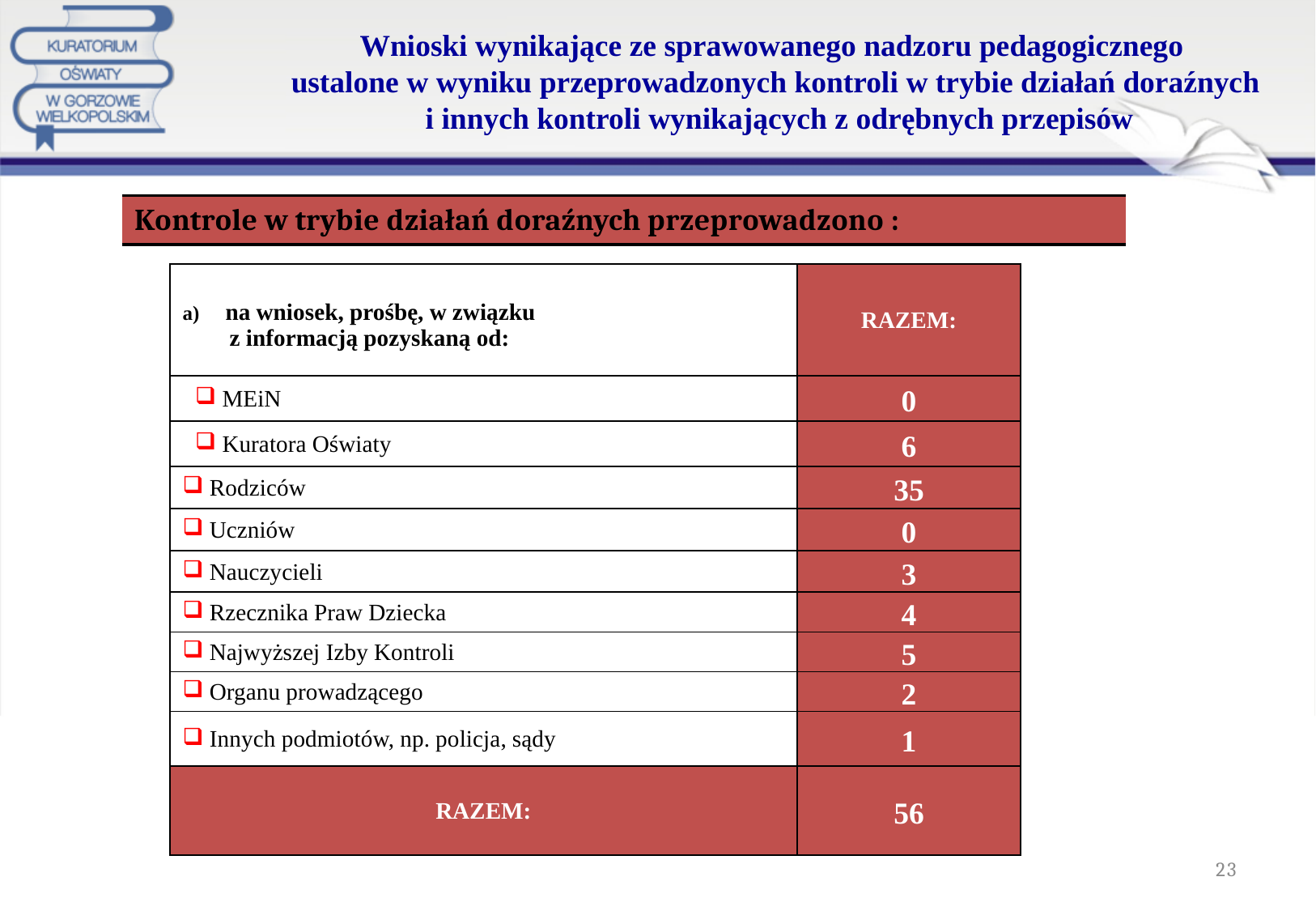

# Wnioski wynikające ze sprawowanego nadzoru pedagogicznego ustalone w wyniku przeprowadzonych kontroli w trybie działań doraźnych i innych kontroli wynikających z odrębnych przepisów

| Kontrole w trybie działań doraźnych przeprowadzono : |
| --- |
|  | RAZEM: |
| --- | --- |
| a)     na wniosek, prośbę, w związku z informacją pozyskaną od: |  |
| MEiN | 0 |
| Kuratora Oświaty | 6 |
| Rodziców | 35 |
| Uczniów | 0 |
| Nauczycieli | 3 |
| Rzecznika Praw Dziecka | 4 |
| Najwyższej Izby Kontroli | 5 |
| Organu prowadzącego | 2 |
| Innych podmiotów, np. policja, sądy | 1 |
| RAZEM: | 56 |
23